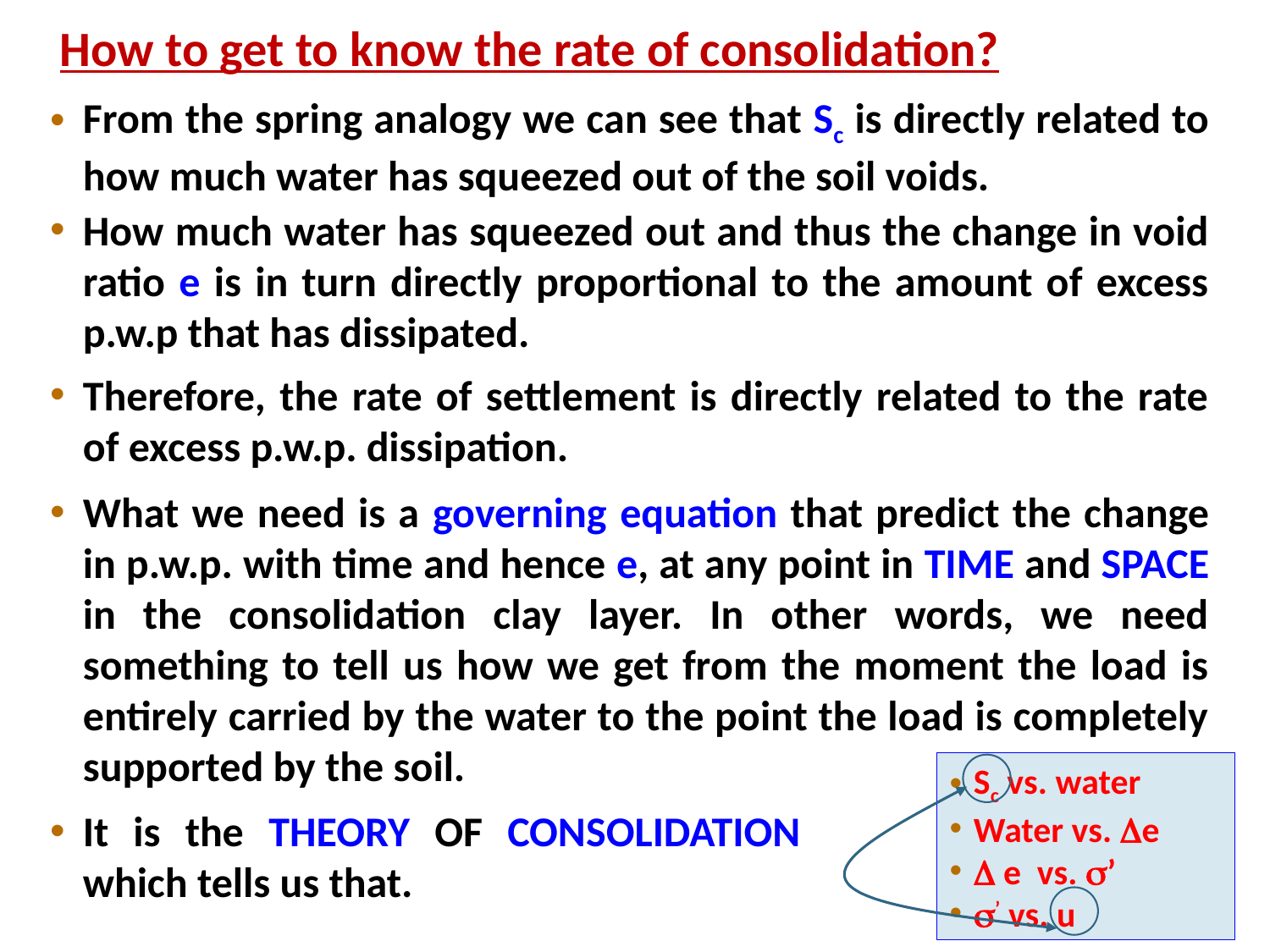

How to get to know the rate of consolidation?
From the spring analogy we can see that Sc is directly related to how much water has squeezed out of the soil voids.
How much water has squeezed out and thus the change in void ratio e is in turn directly proportional to the amount of excess p.w.p that has dissipated.
Therefore, the rate of settlement is directly related to the rate of excess p.w.p. dissipation.
What we need is a governing equation that predict the change in p.w.p. with time and hence e, at any point in TIME and SPACE in the consolidation clay layer. In other words, we need something to tell us how we get from the moment the load is entirely carried by the water to the point the load is completely supported by the soil.
Sc vs. water
Water vs. Δe
Δ e  vs. σ’
σ’ vs. u

It is the THEORY OF CONSOLIDATION  which tells us that.